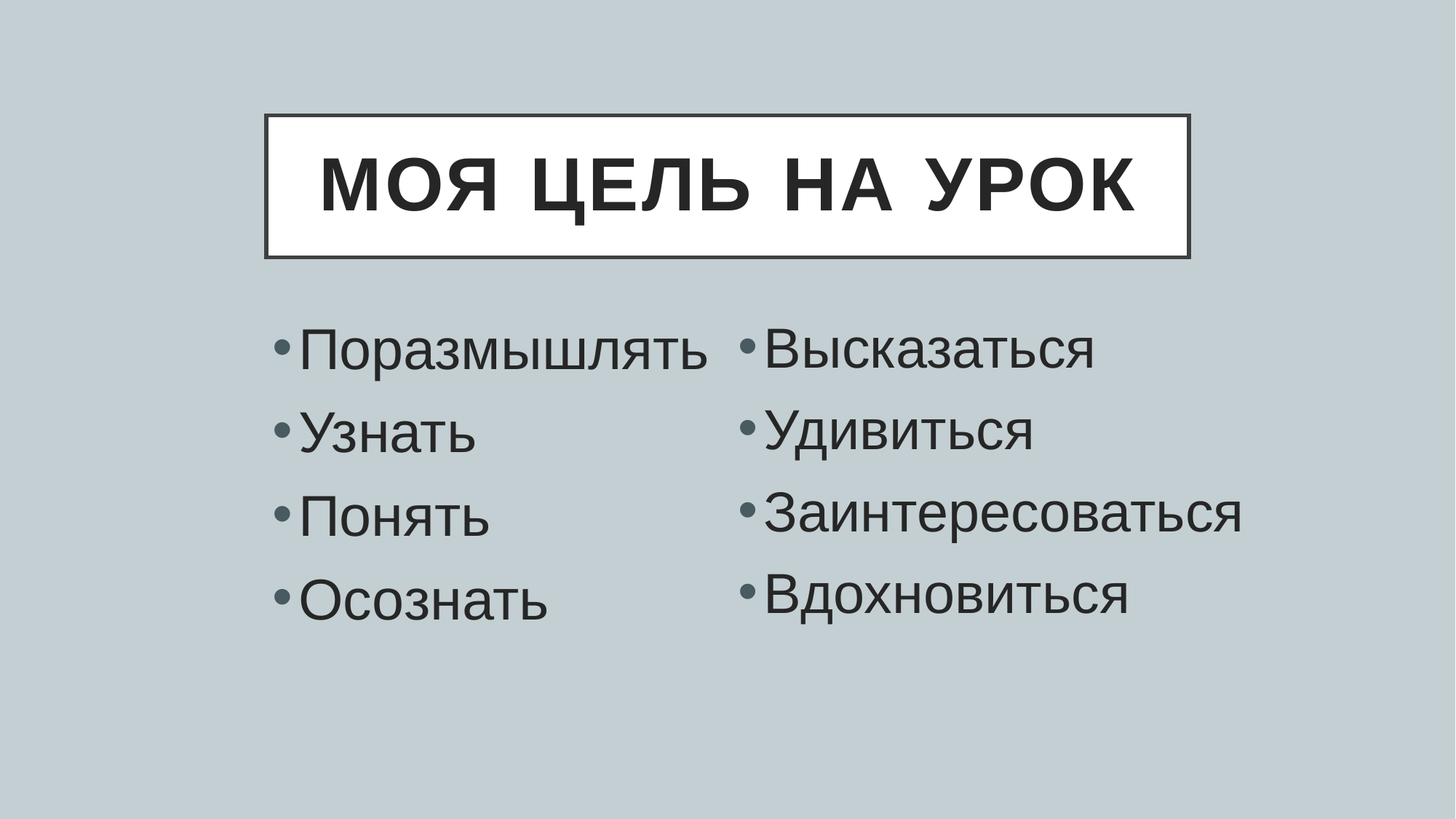

# моя цель на урок
Поразмышлять
Узнать
Понять
Осознать

Высказаться
Удивиться
Заинтересоваться
Вдохновиться